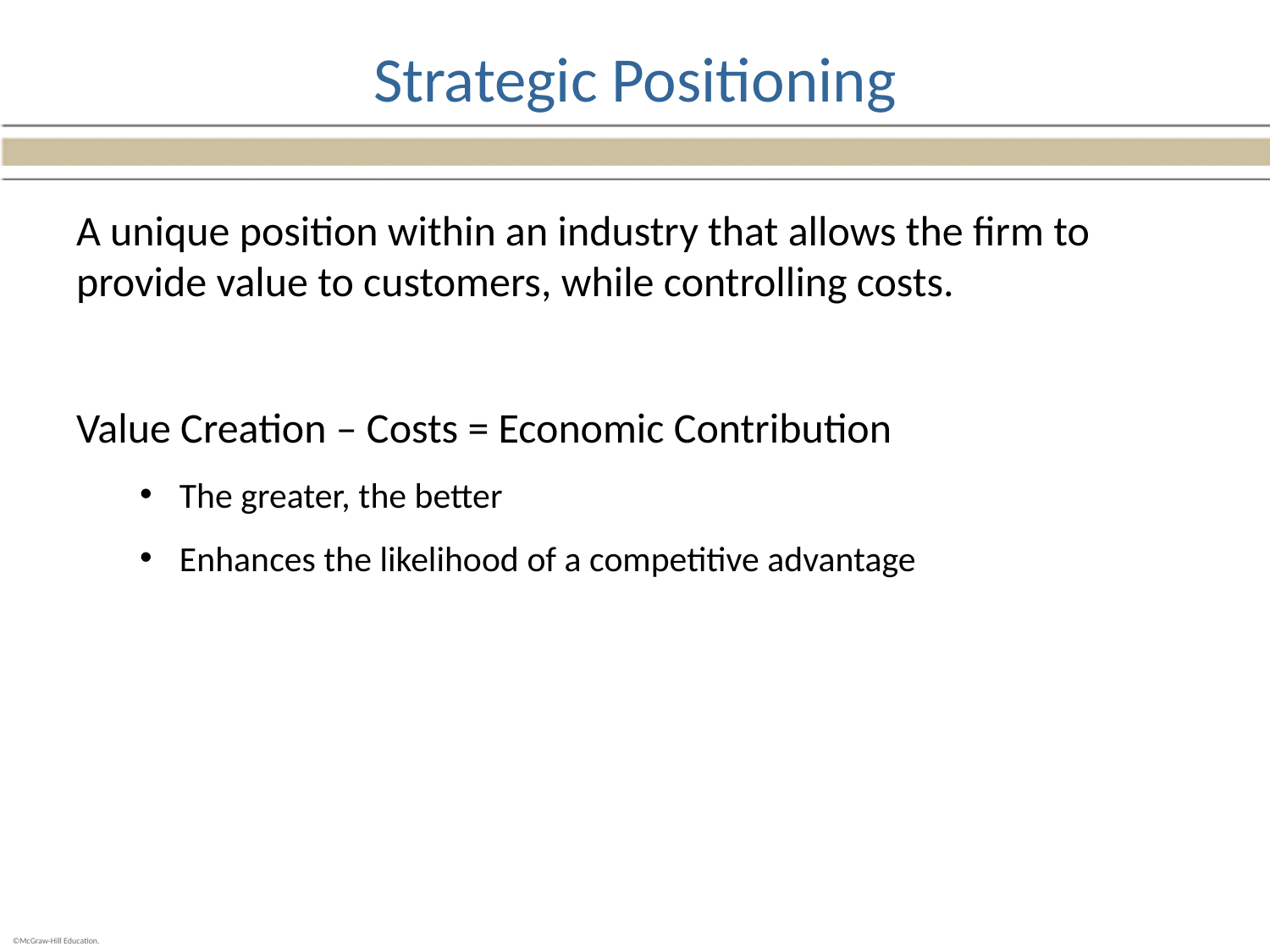

# Strategic Positioning
A unique position within an industry that allows the firm to provide value to customers, while controlling costs.

Value Creation – Costs = Economic Contribution
The greater, the better
Enhances the likelihood of a competitive advantage